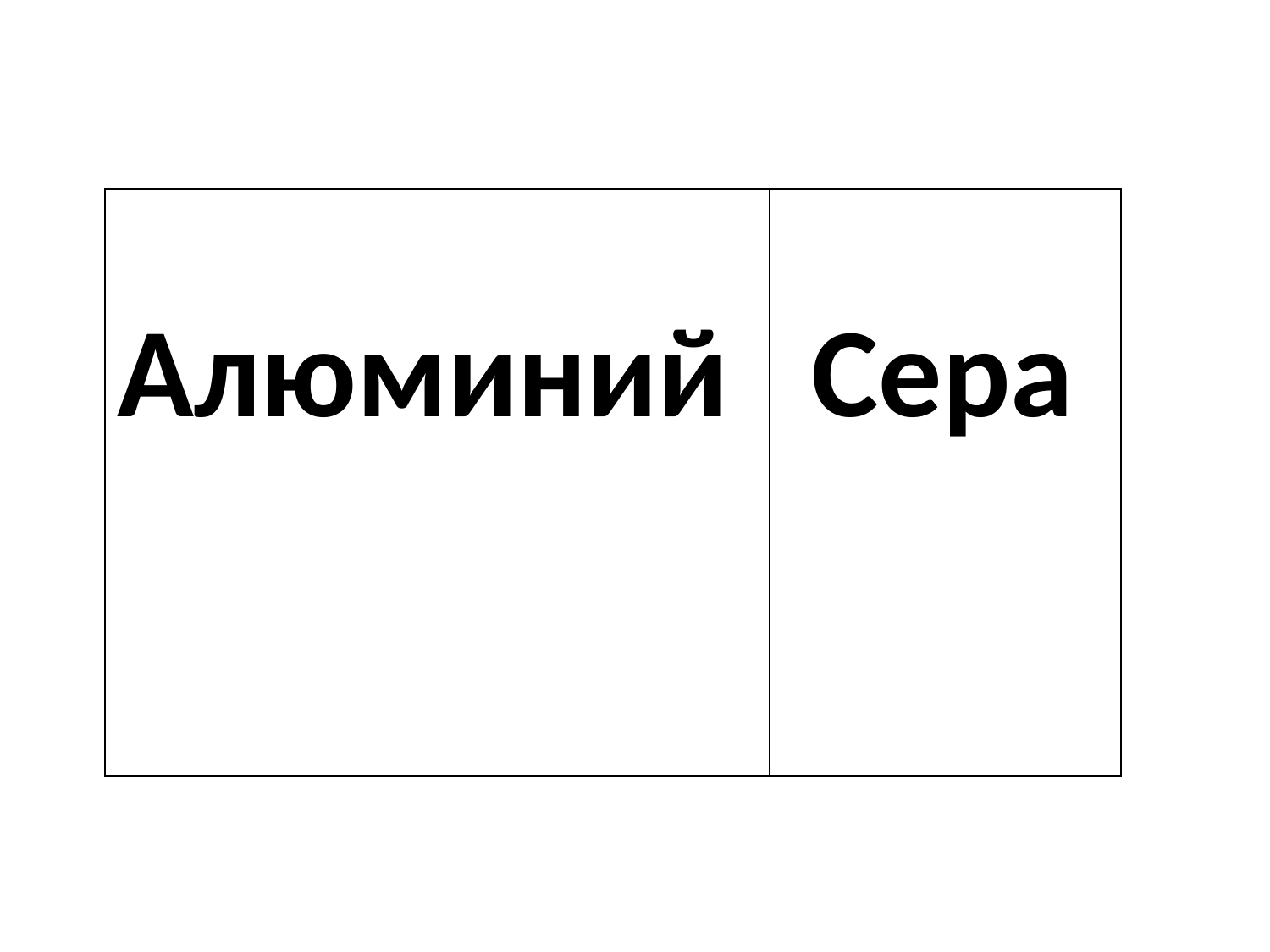

| Алюминий | Сера |
| --- | --- |